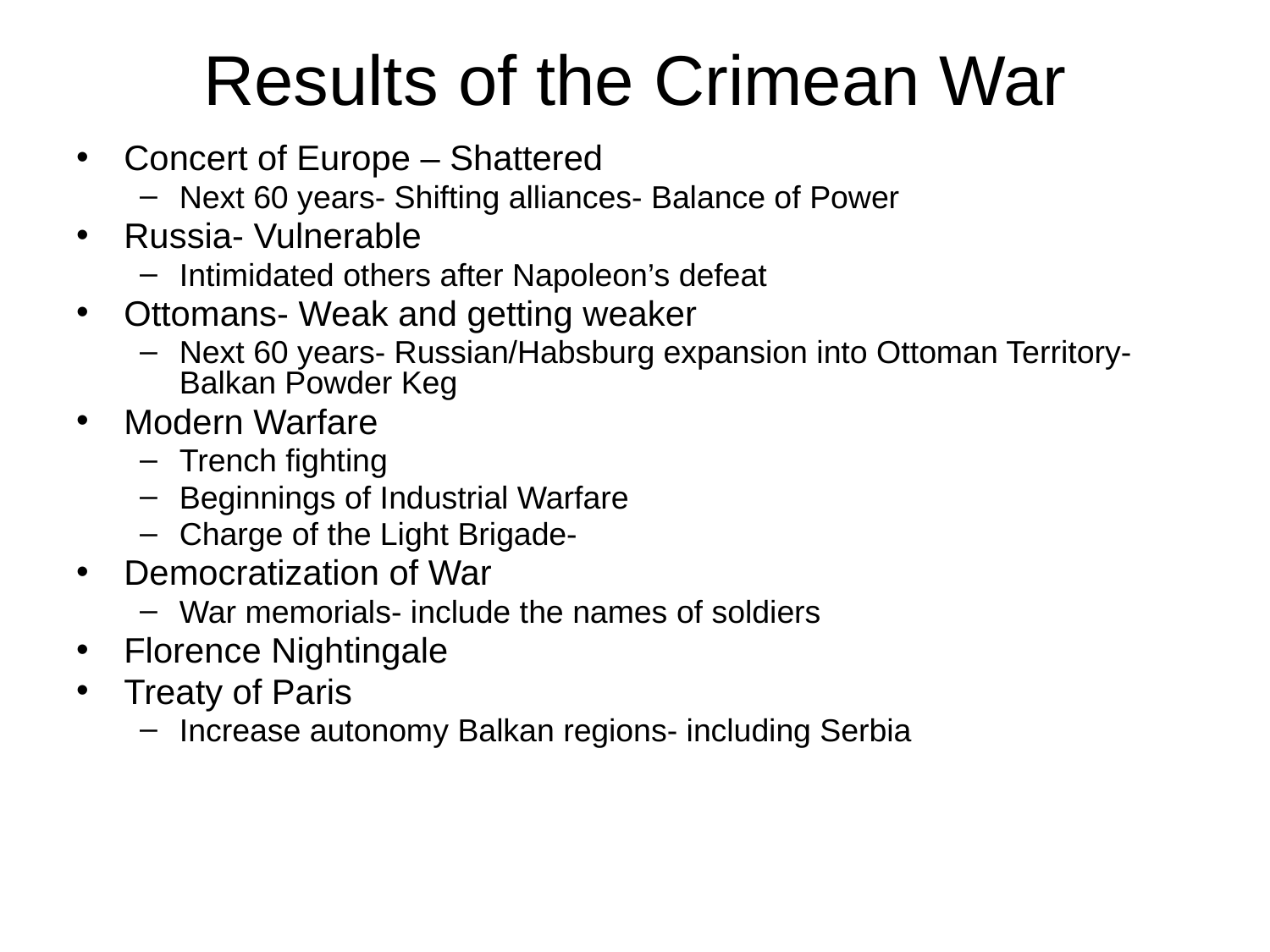

# Results of the Crimean War
Concert of Europe – Shattered
Next 60 years- Shifting alliances- Balance of Power
Russia- Vulnerable
Intimidated others after Napoleon’s defeat
Ottomans- Weak and getting weaker
Next 60 years- Russian/Habsburg expansion into Ottoman Territory- Balkan Powder Keg
Modern Warfare
Trench fighting
Beginnings of Industrial Warfare
Charge of the Light Brigade-
Democratization of War
War memorials- include the names of soldiers
Florence Nightingale
Treaty of Paris
Increase autonomy Balkan regions- including Serbia